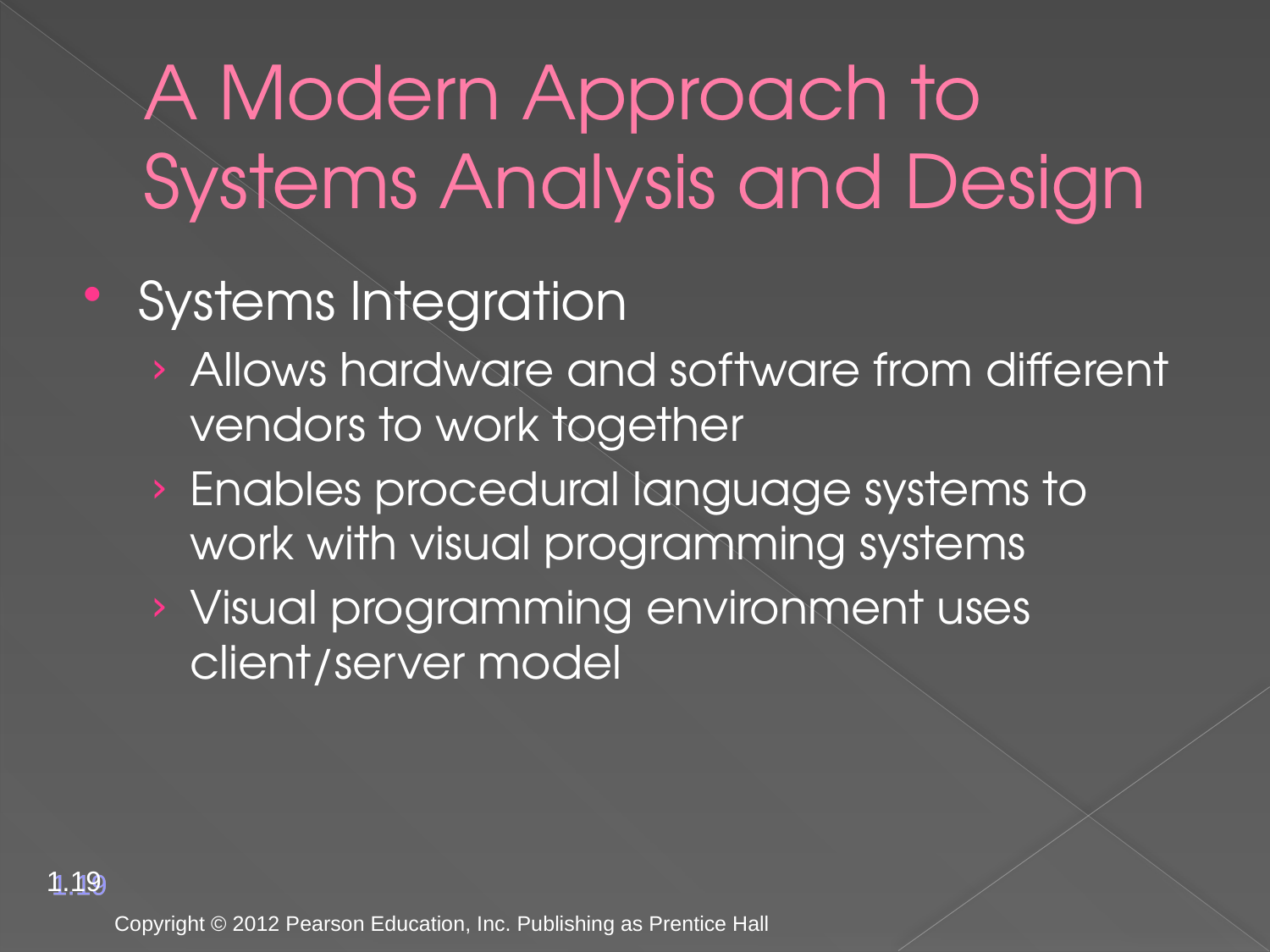

# A Modern Approach to Systems Analysis and Design
Systems Integration
Allows hardware and software from different vendors to work together
Enables procedural language systems to work with visual programming systems
Visual programming environment uses client/server model
1.19
Copyright © 2012 Pearson Education, Inc. Publishing as Prentice Hall